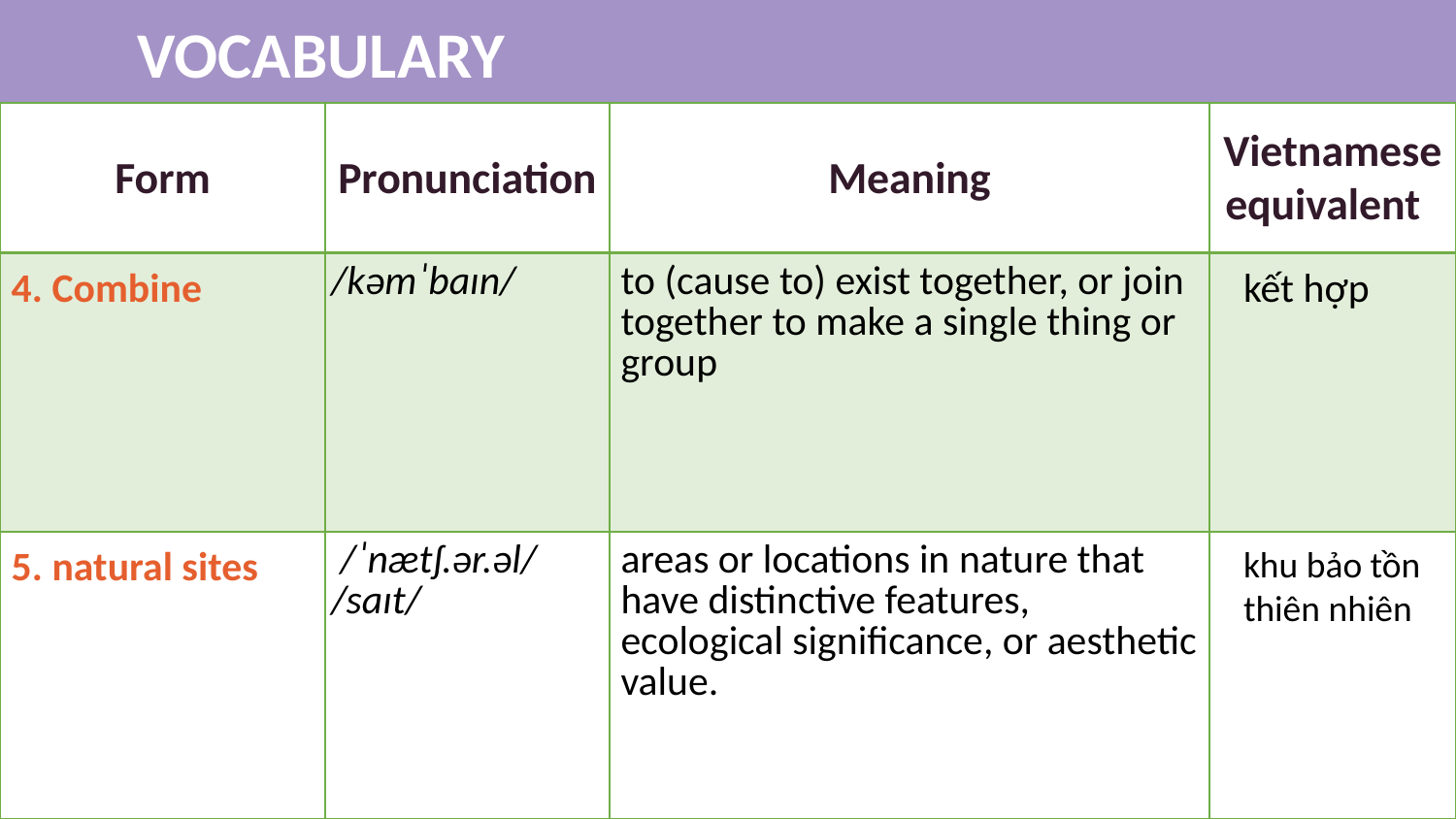

VOCABULARY
| Form | Pronunciation | Meaning | Vietnamese equivalent |
| --- | --- | --- | --- |
| 4. Combine | /kəmˈbaɪn/ | to (cause to) exist together, or join together to make a single thing or group | kết hợp |
| 5. natural sites | /ˈnætʃ.ər.əl/ /saɪt/ | areas or locations in nature that have distinctive features, ecological significance, or aesthetic value. | khu bảo tồn thiên nhiên |